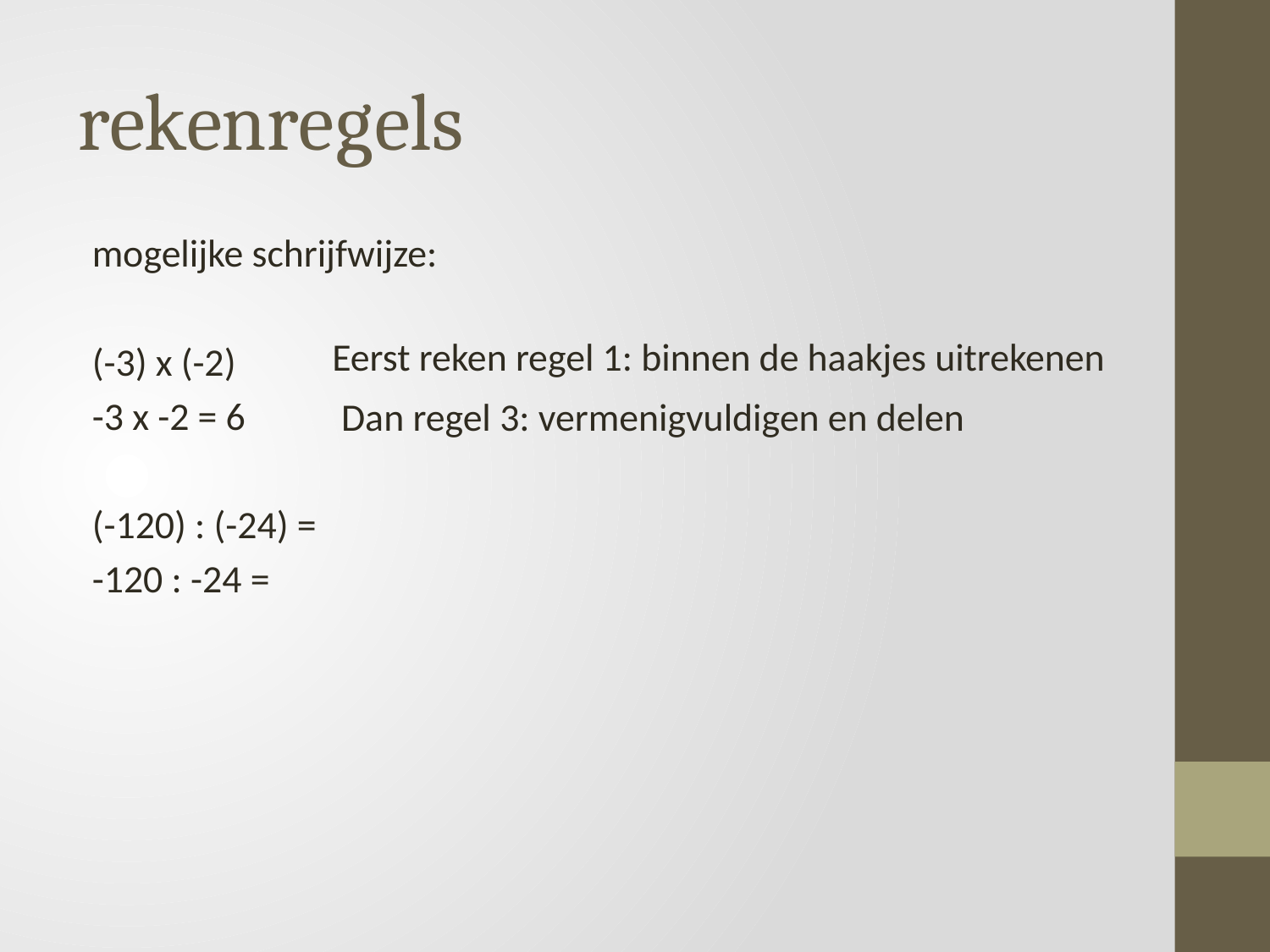

# rekenregels
mogelijke schrijfwijze:

(-3) x (-2)
-3 x -2 = 6

(-120) : (-24) =
-120 : -24 =

Eerst reken regel 1: binnen de haakjes uitrekenen
Dan regel 3: vermenigvuldigen en delen